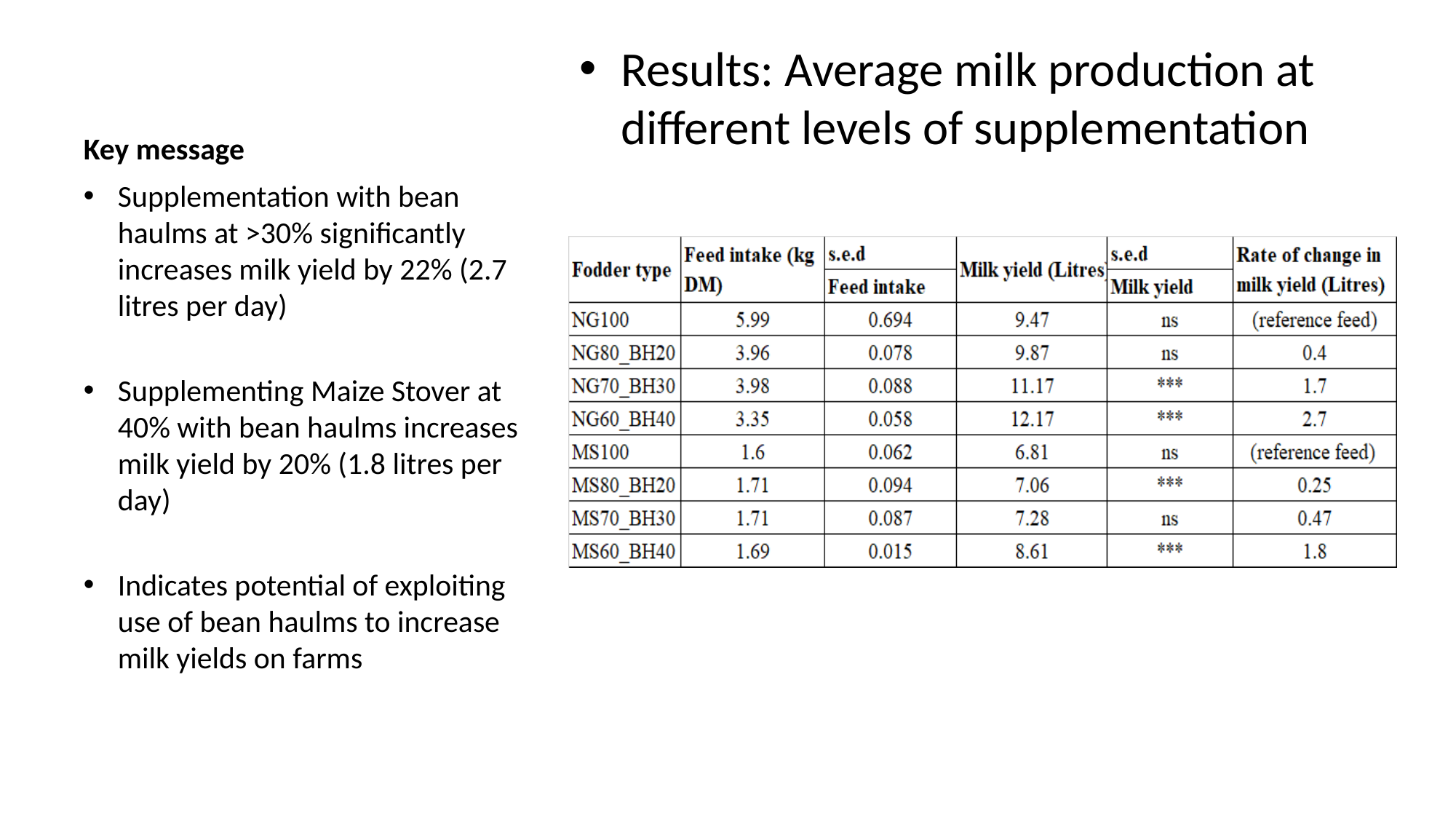

# Key message
Results: Average milk production at different levels of supplementation

Supplementation with bean haulms at >30% significantly increases milk yield by 22% (2.7 litres per day)

Supplementing Maize Stover at 40% with bean haulms increases milk yield by 20% (1.8 litres per day)

Indicates potential of exploiting use of bean haulms to increase milk yields on farms

### Chart

| Category |
|---|